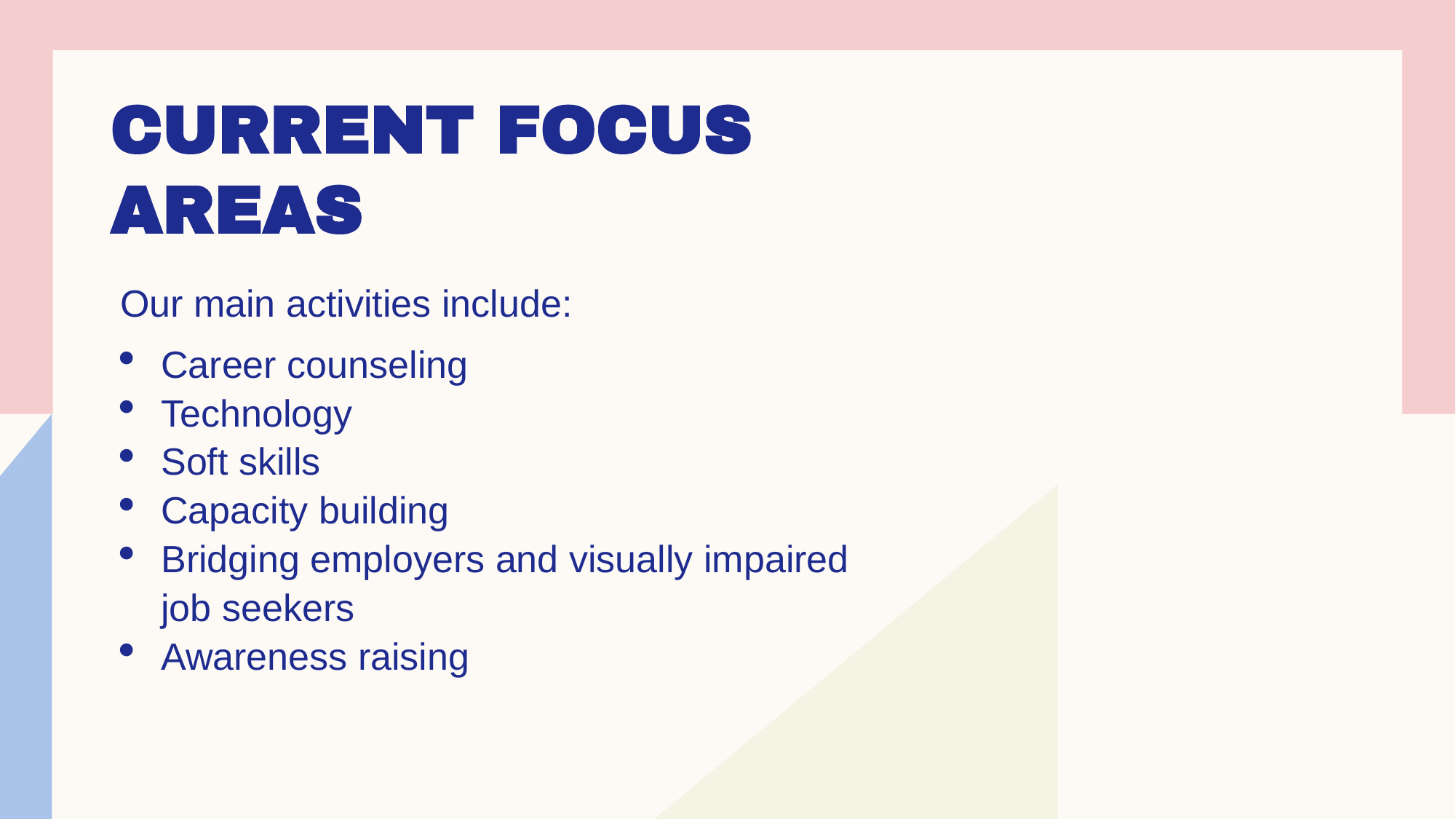

# Current Focus Areas
Our main activities include:
Career counseling
Technology
Soft skills
Capacity building
Bridging employers and visually impaired job seekers
Awareness raising